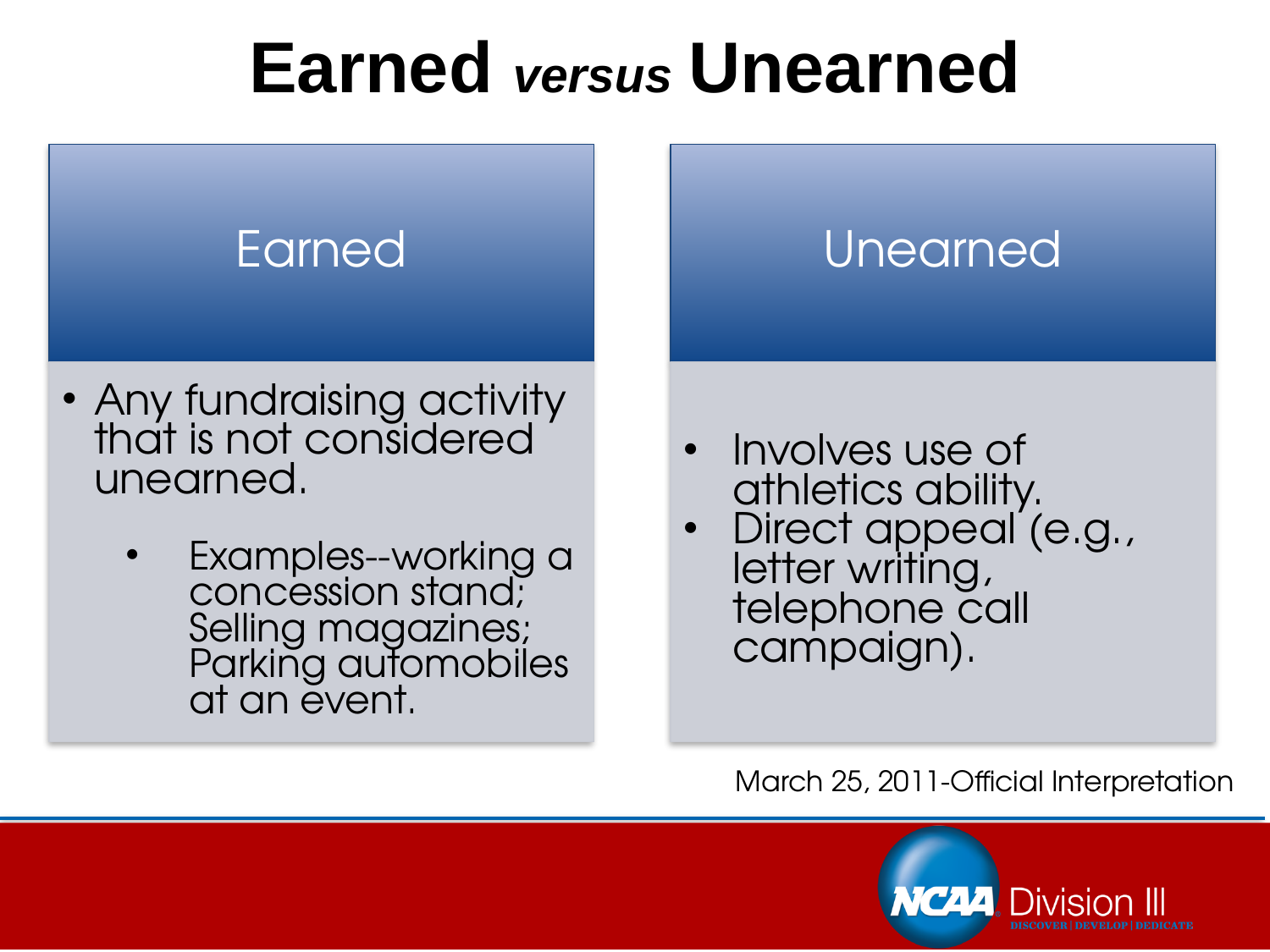

# Earned versus Unearned
Earned
Any fundraising activity that is not considered unearned.
Unearned
Involves use of athletics ability.
Direct appeal (e.g., letter writing, telephone call campaign).
Examples--working a concession stand; Selling magazines; Parking automobiles at an event.
March 25, 2011-Official Interpretation